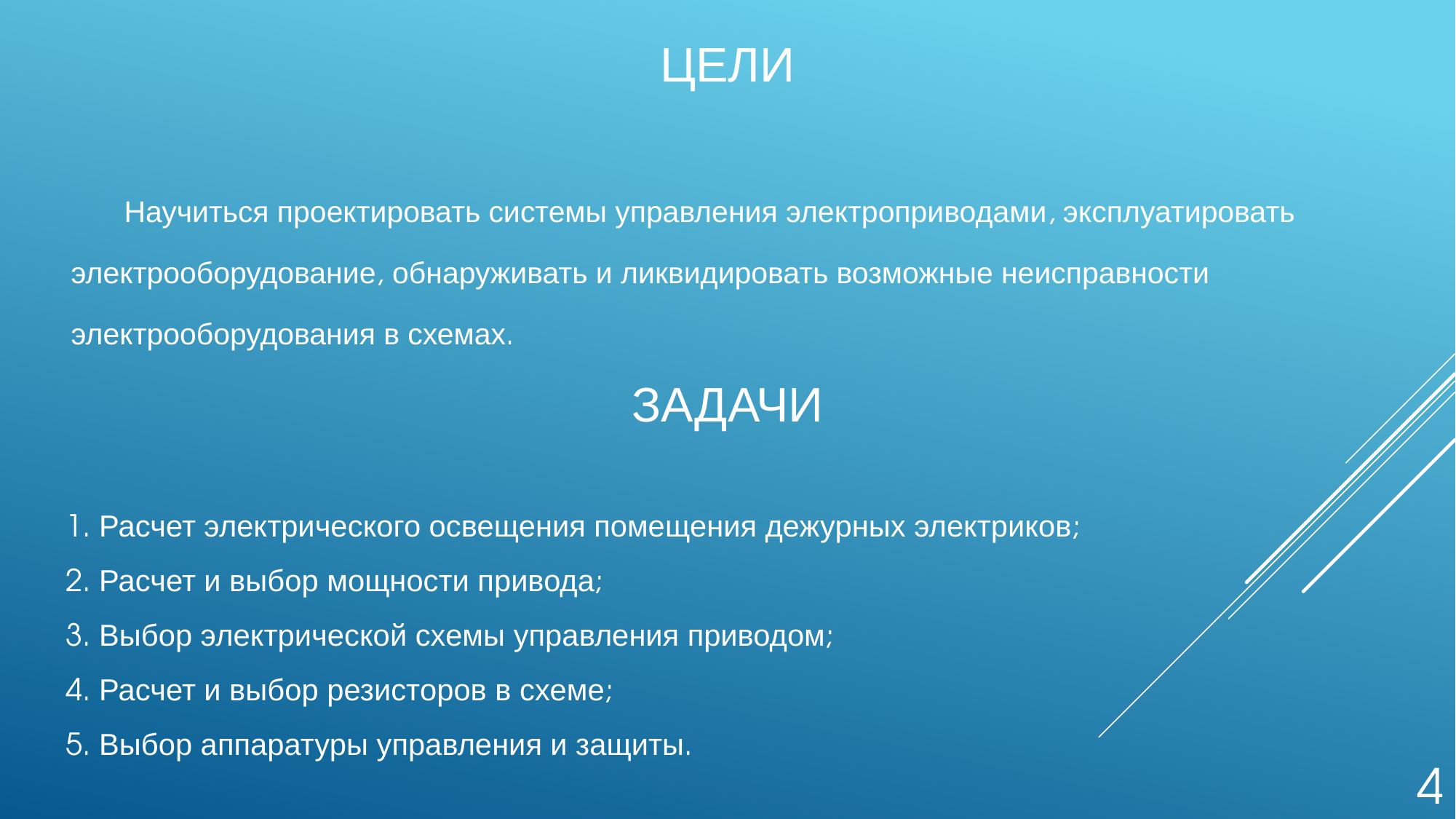

# Цели
Научиться проектировать системы управления электроприводами, эксплуатировать электрооборудование, обнаруживать и ликвидировать возможные неисправности электрооборудования в схемах.

Задачи
1. Расчет электрического освещения помещения дежурных электриков;
2. Расчет и выбор мощности привода;
3. Выбор электрической схемы управления приводом;
4. Расчет и выбор резисторов в схеме;
5. Выбор аппаратуры управления и защиты.
4